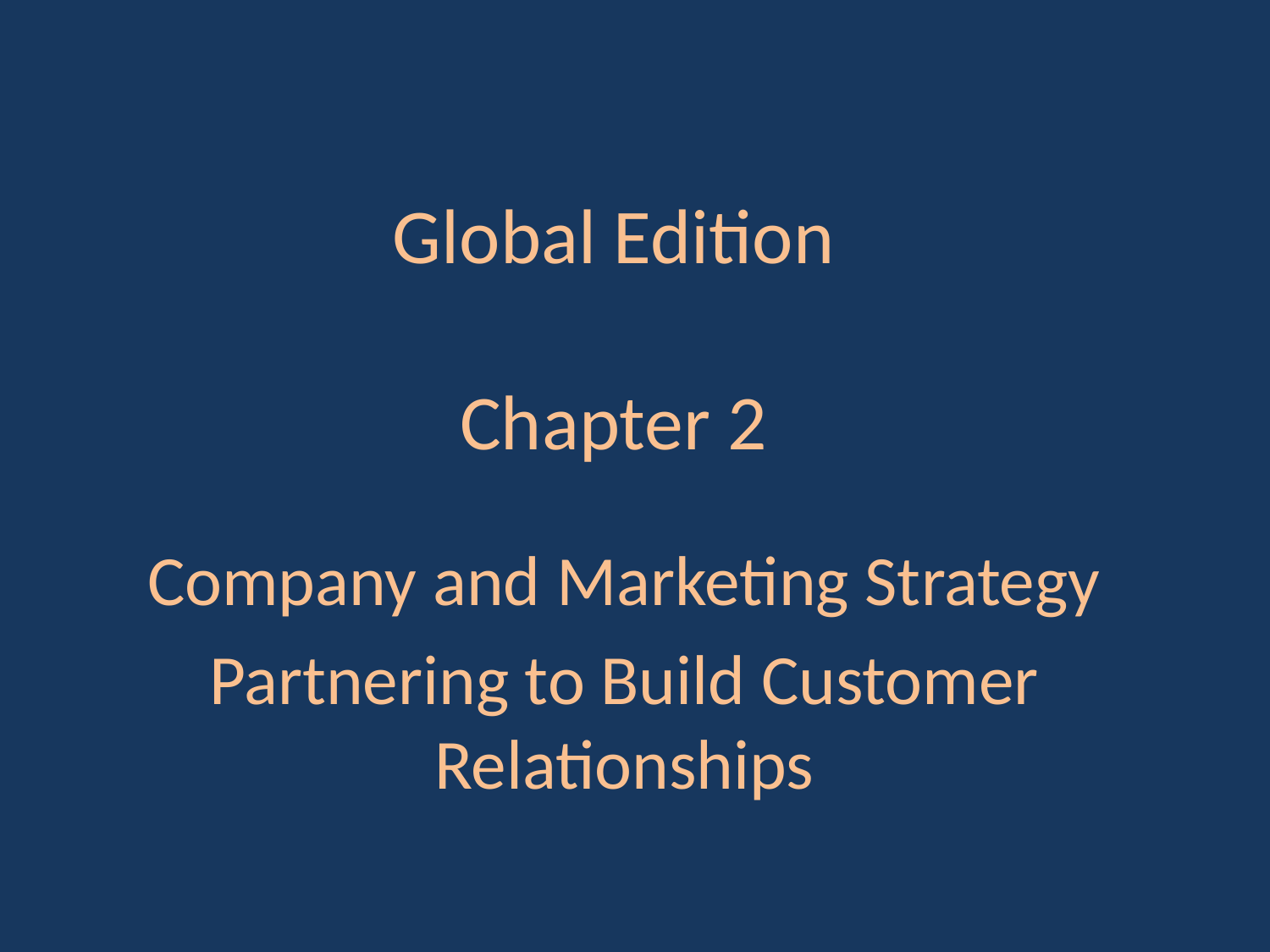

# Global Edition Chapter 2
Company and Marketing Strategy
Partnering to Build Customer Relationships